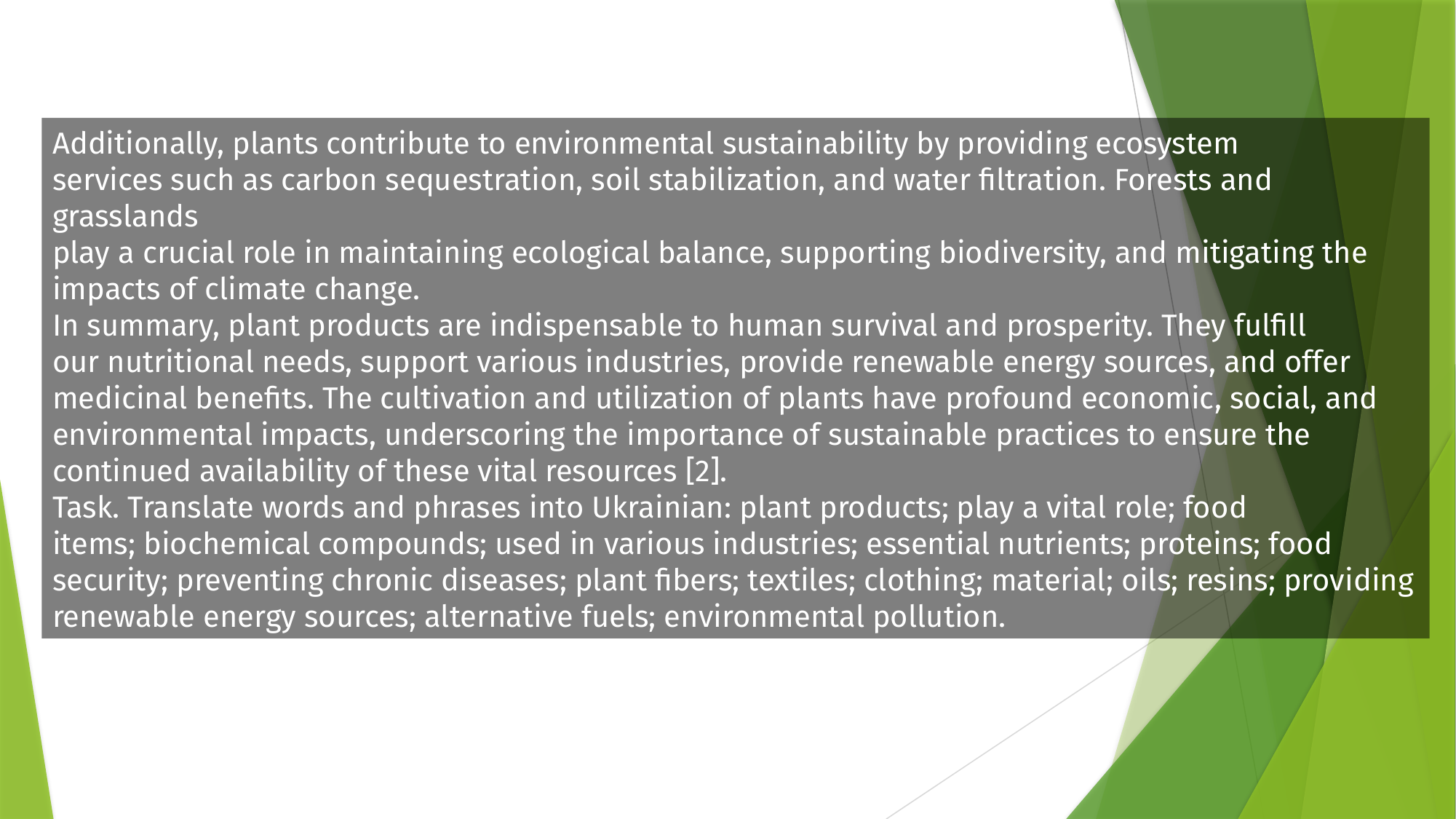

Additionally, plants contribute to environmental sustainability by providing ecosystem
services such as carbon sequestration, soil stabilization, and water filtration. Forests and grasslands
play a crucial role in maintaining ecological balance, supporting biodiversity, and mitigating the
impacts of climate change.
In summary, plant products are indispensable to human survival and prosperity. They fulfill
our nutritional needs, support various industries, provide renewable energy sources, and offer
medicinal benefits. The cultivation and utilization of plants have profound economic, social, and
environmental impacts, underscoring the importance of sustainable practices to ensure the
continued availability of these vital resources [2].
Task. Translate words and phrases into Ukrainian: plant products; play a vital role; food
items; biochemical compounds; used in various industries; essential nutrients; proteins; food
security; preventing chronic diseases; plant fibers; textiles; clothing; material; oils; resins; providing
renewable energy sources; alternative fuels; environmental pollution.